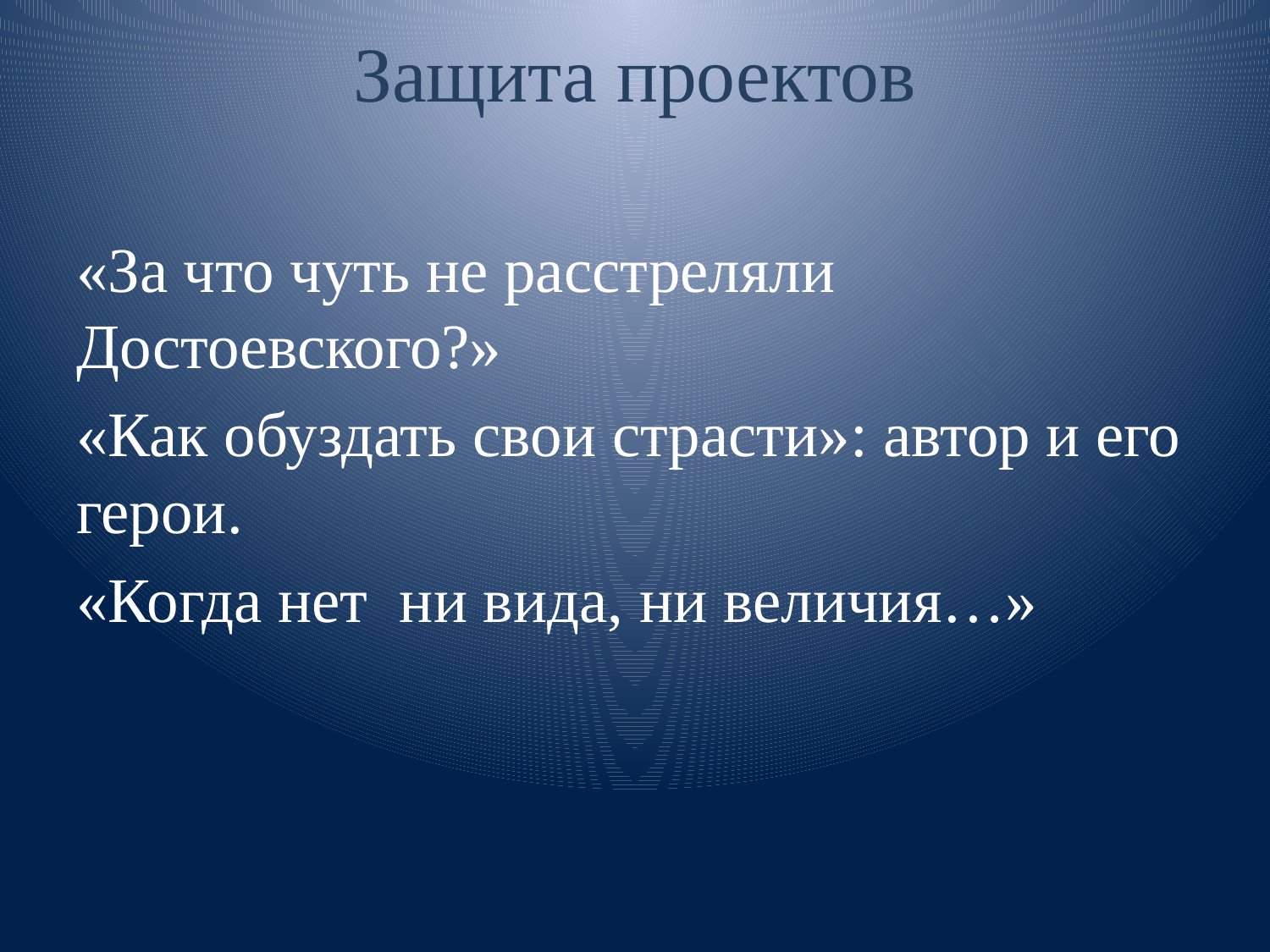

# Защита проектов
«За что чуть не расстреляли Достоевского?»
«Как обуздать свои страсти»: автор и его герои.
«Когда нет  ни вида, ни величия…»